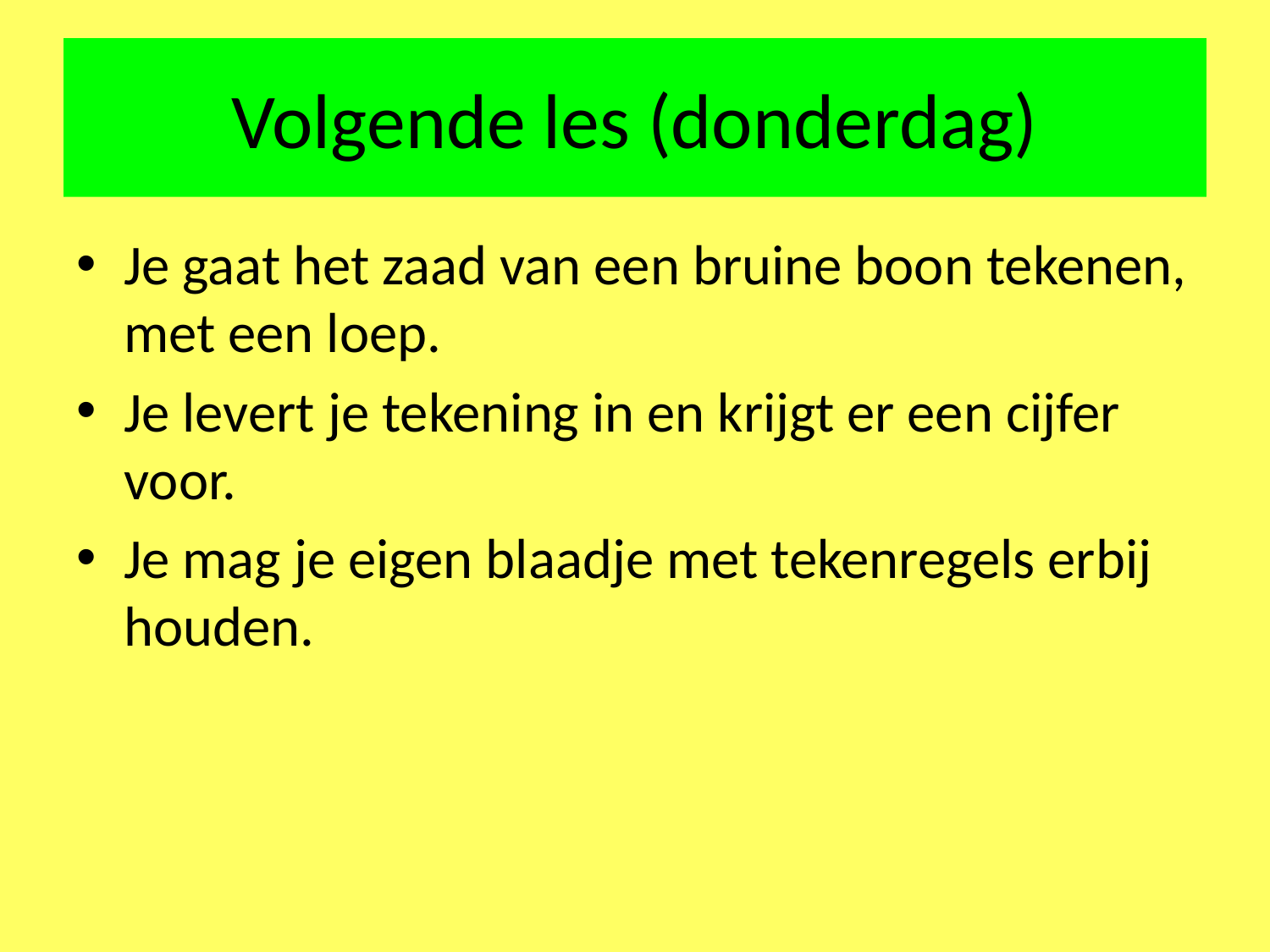

# Volgende les (donderdag)
Je gaat het zaad van een bruine boon tekenen, met een loep.
Je levert je tekening in en krijgt er een cijfer voor.
Je mag je eigen blaadje met tekenregels erbij houden.